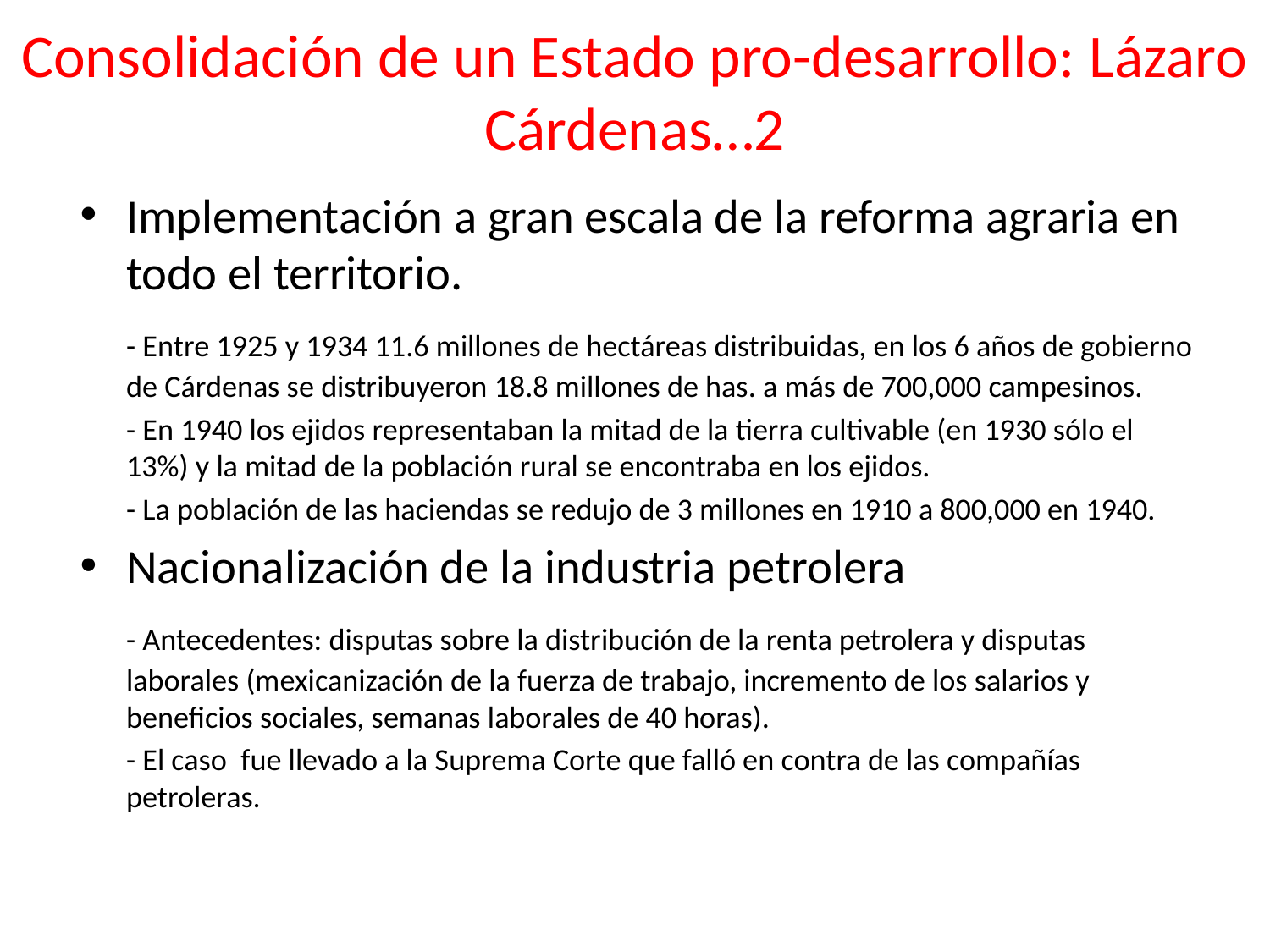

# Consolidación de un Estado pro-desarrollo: Lázaro Cárdenas…2
Implementación a gran escala de la reforma agraria en todo el territorio.
	- Entre 1925 y 1934 11.6 millones de hectáreas distribuidas, en los 6 años de gobierno de Cárdenas se distribuyeron 18.8 millones de has. a más de 700,000 campesinos.
	- En 1940 los ejidos representaban la mitad de la tierra cultivable (en 1930 sólo el 13%) y la mitad de la población rural se encontraba en los ejidos.
	- La población de las haciendas se redujo de 3 millones en 1910 a 800,000 en 1940.
Nacionalización de la industria petrolera
	- Antecedentes: disputas sobre la distribución de la renta petrolera y disputas laborales (mexicanización de la fuerza de trabajo, incremento de los salarios y beneficios sociales, semanas laborales de 40 horas).
	- El caso  fue llevado a la Suprema Corte que falló en contra de las compañías petroleras.